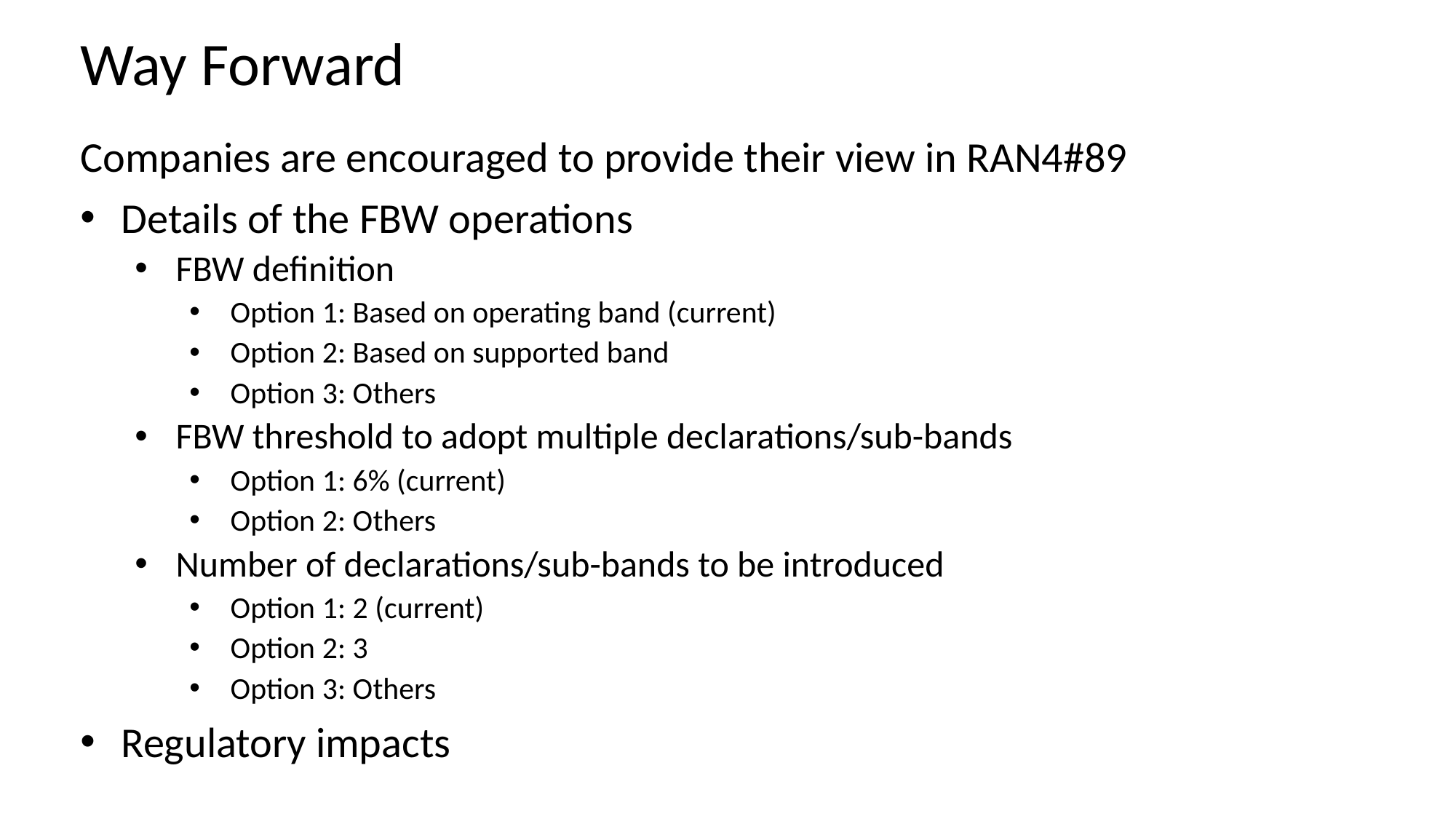

Way Forward
Companies are encouraged to provide their view in RAN4#89
Details of the FBW operations
FBW definition
Option 1: Based on operating band (current)
Option 2: Based on supported band
Option 3: Others
FBW threshold to adopt multiple declarations/sub-bands
Option 1: 6% (current)
Option 2: Others
Number of declarations/sub-bands to be introduced
Option 1: 2 (current)
Option 2: 3
Option 3: Others
Regulatory impacts